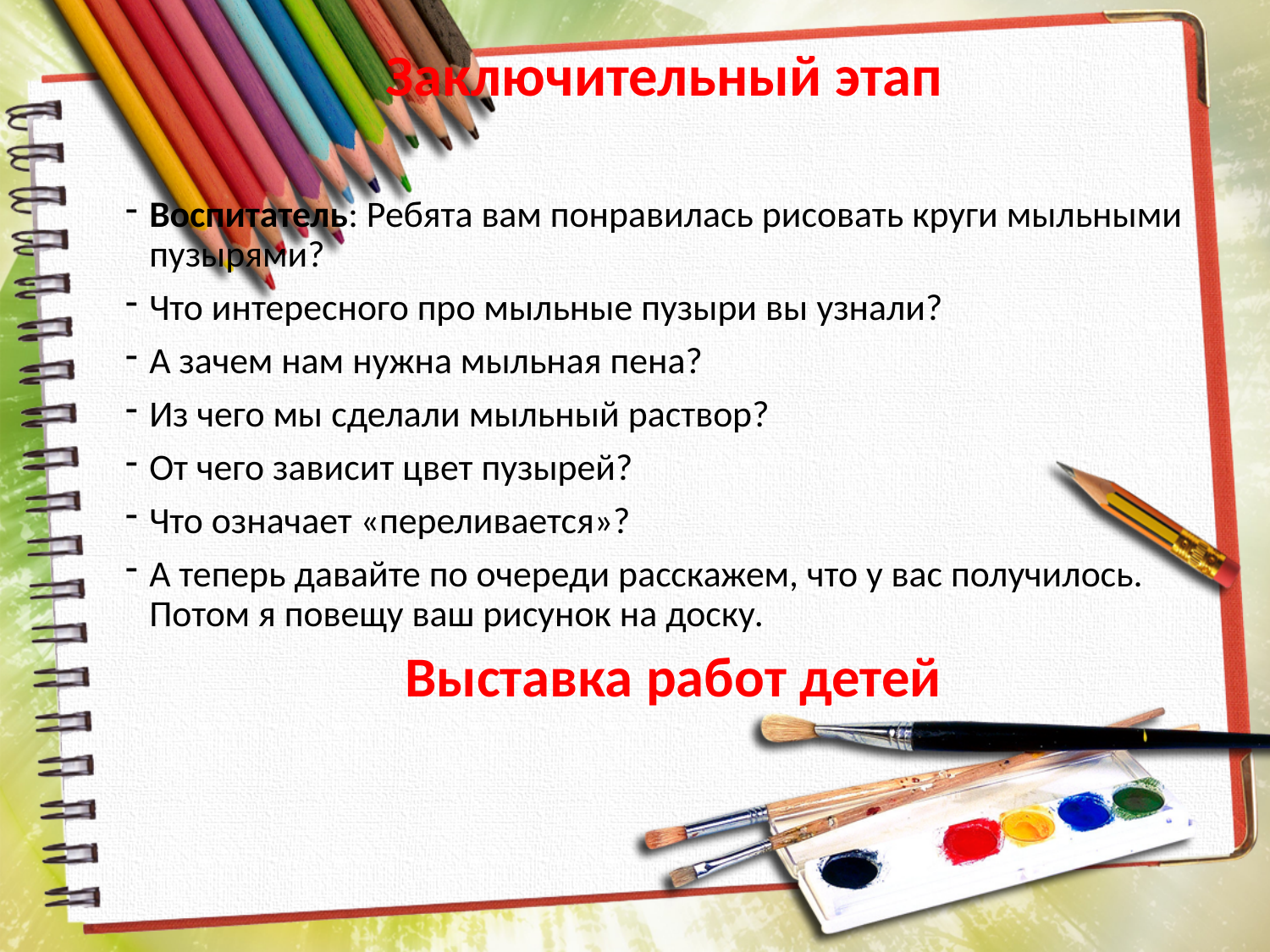

# Заключительный этап
Воспитатель: Ребята вам понравилась рисовать круги мыльными пузырями?
Что интересного про мыльные пузыри вы узнали?
А зачем нам нужна мыльная пена?
Из чего мы сделали мыльный раствор?
От чего зависит цвет пузырей?
Что означает «переливается»?
А теперь давайте по очереди расскажем, что у вас получилось. Потом я повещу ваш рисунок на доску.
                      Выставка работ детей